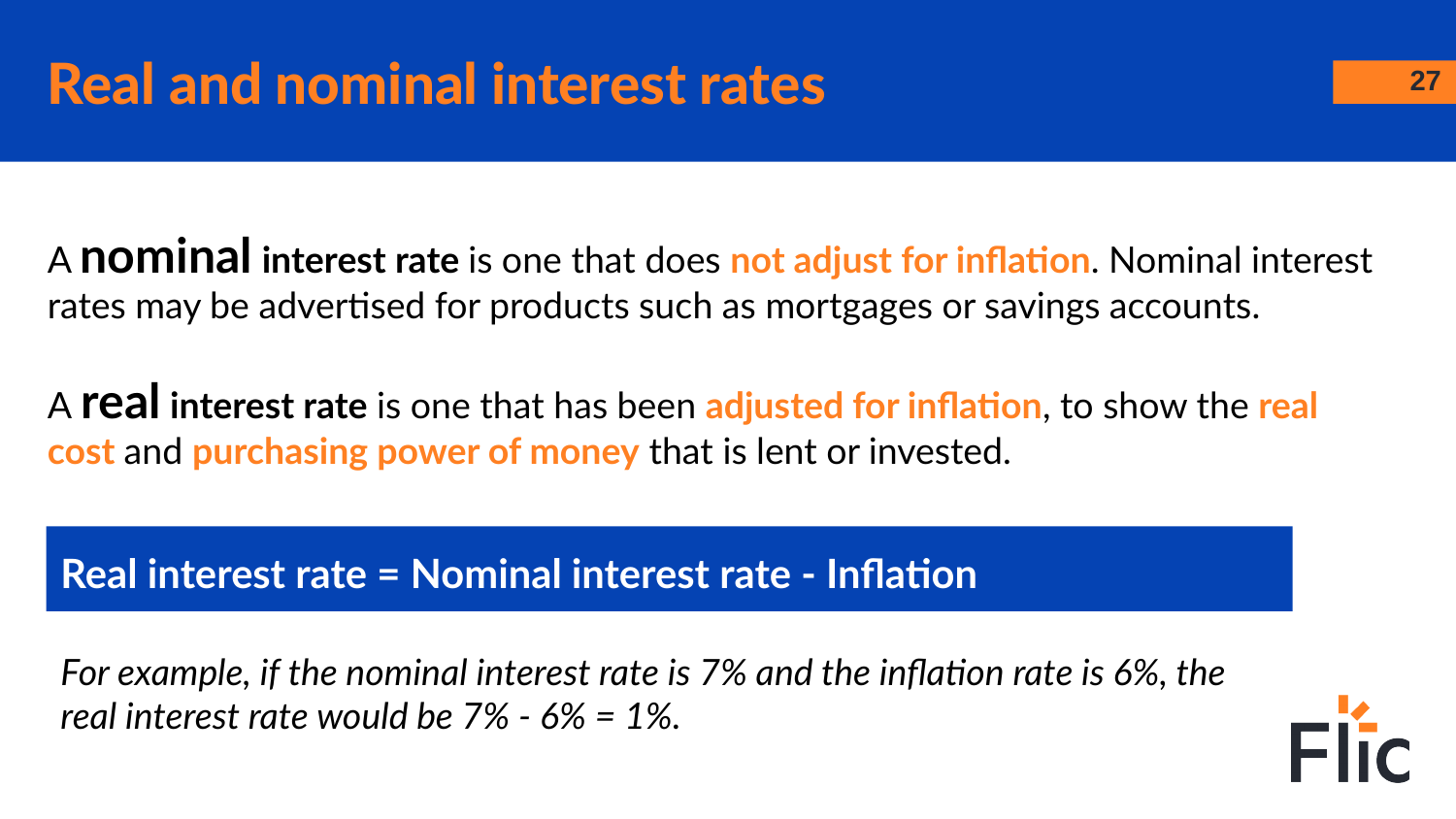

Real and nominal interest rates
27
A nominal interest rate is one that does not adjust for inflation. Nominal interest rates may be advertised for products such as mortgages or savings accounts.

A real interest rate is one that has been adjusted for inflation, to show the real cost and purchasing power of money that is lent or invested.
Real interest rate = Nominal interest rate - Inflation
For example, if the nominal interest rate is 7% and the inflation rate is 6%, the real interest rate would be 7% - 6% = 1%.